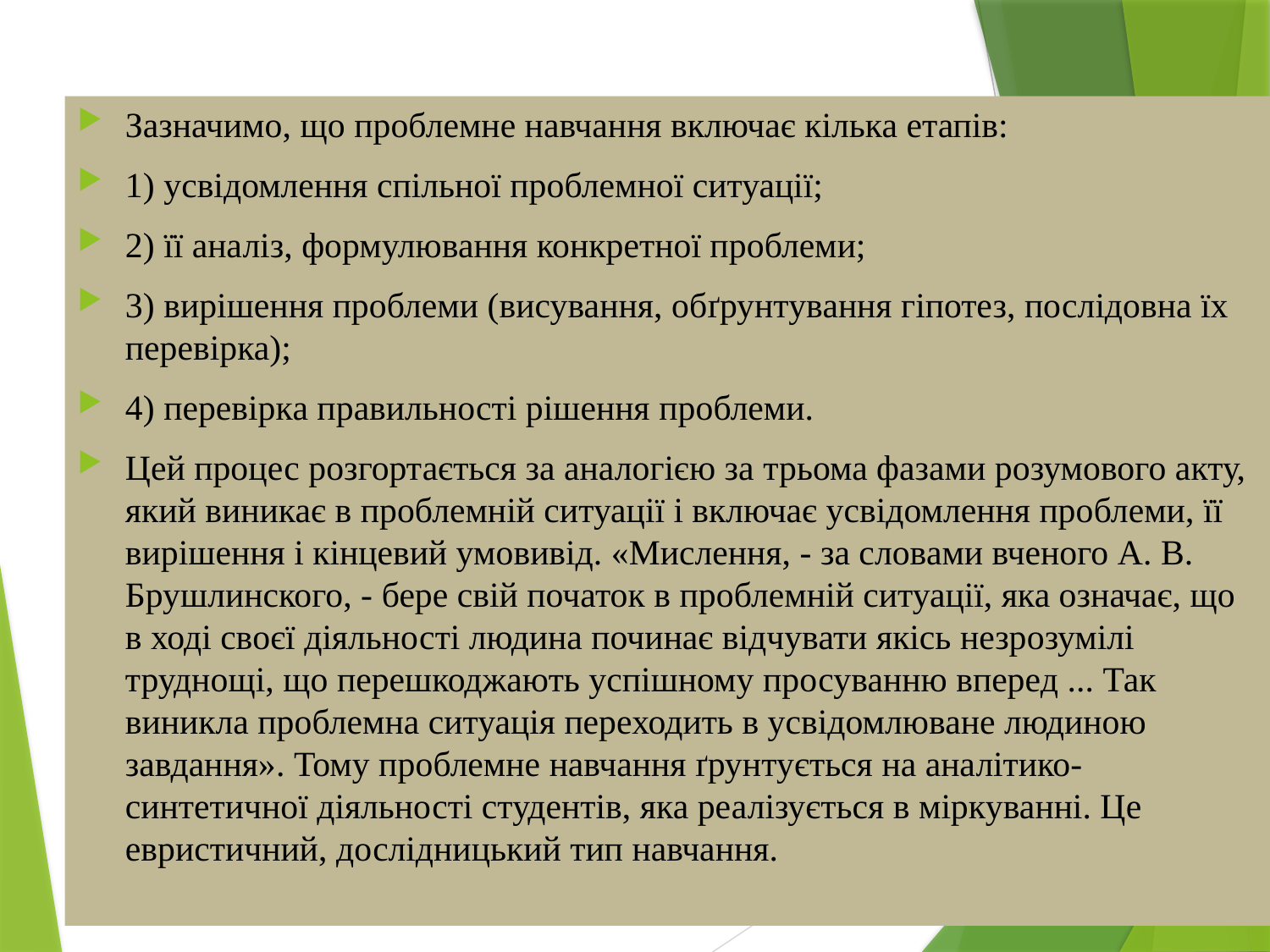

Зазначимо, що проблемне навчання включає кілька етапів:
1) усвідомлення спільної проблемної ситуації;
2) її аналіз, формулювання конкретної проблеми;
3) вирішення проблеми (висування, обґрунтування гіпотез, послідовна їх перевірка);
4) перевірка правильності рішення проблеми.
Цей процес розгортається за аналогією за трьома фазами розумового акту, який виникає в проблемній ситуації і включає усвідомлення проблеми, її вирішення і кінцевий умовивід. «Мислення, - за словами вченого А. В. Брушлинского, - бере свій початок в проблемній ситуації, яка означає, що в ході своєї діяльності людина починає відчувати якісь незрозумілі труднощі, що перешкоджають успішному просуванню вперед ... Так виникла проблемна ситуація переходить в усвідомлюване людиною завдання». Тому проблемне навчання ґрунтується на аналітико-синтетичної діяльності студентів, яка реалізується в міркуванні. Це евристичний, дослідницький тип навчання.